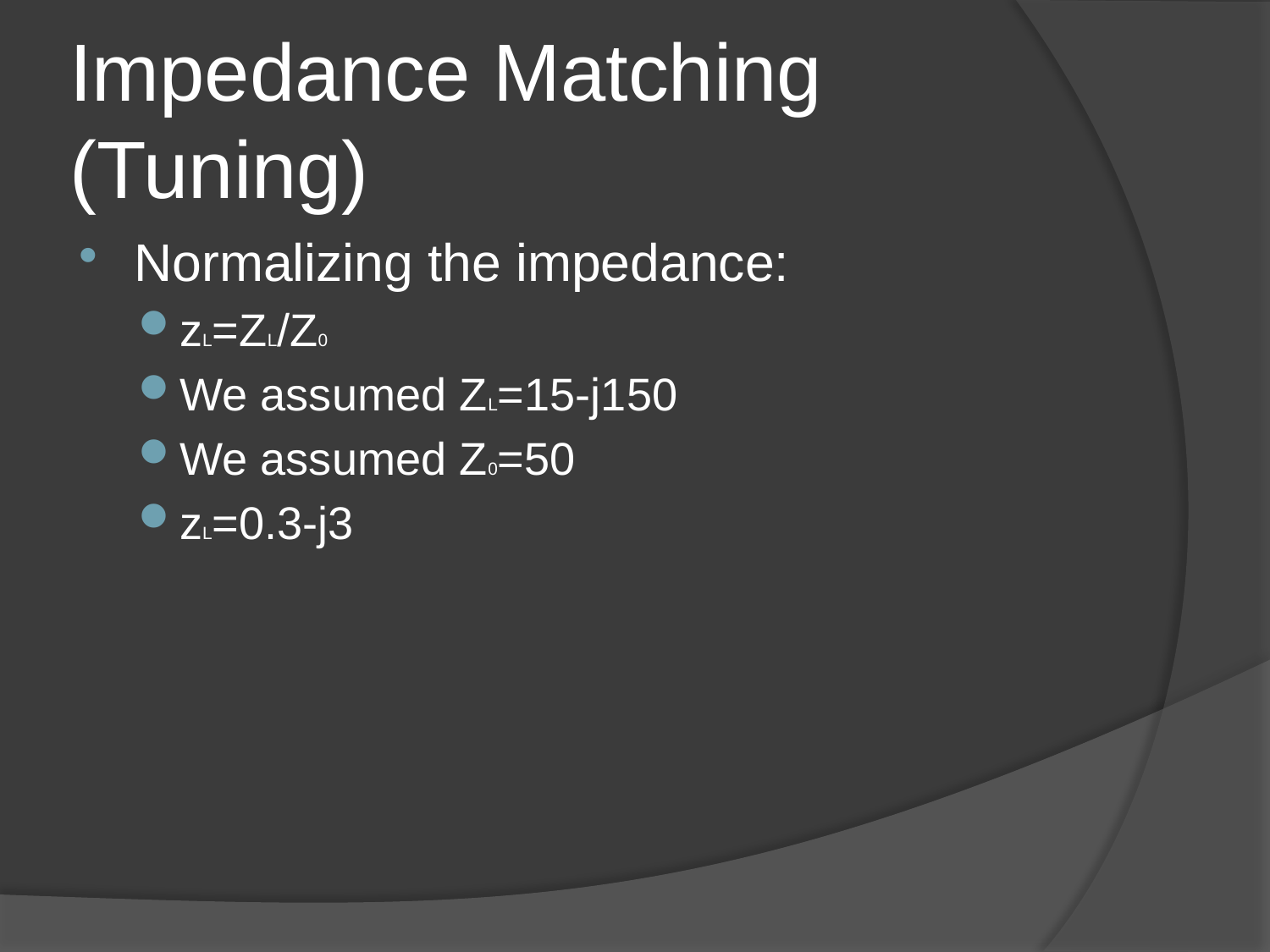

# Impedance Matching (Tuning)
Normalizing the impedance:
zL=ZL/Z0
We assumed ZL=15-j150
We assumed Z0=50
zL=0.3-j3